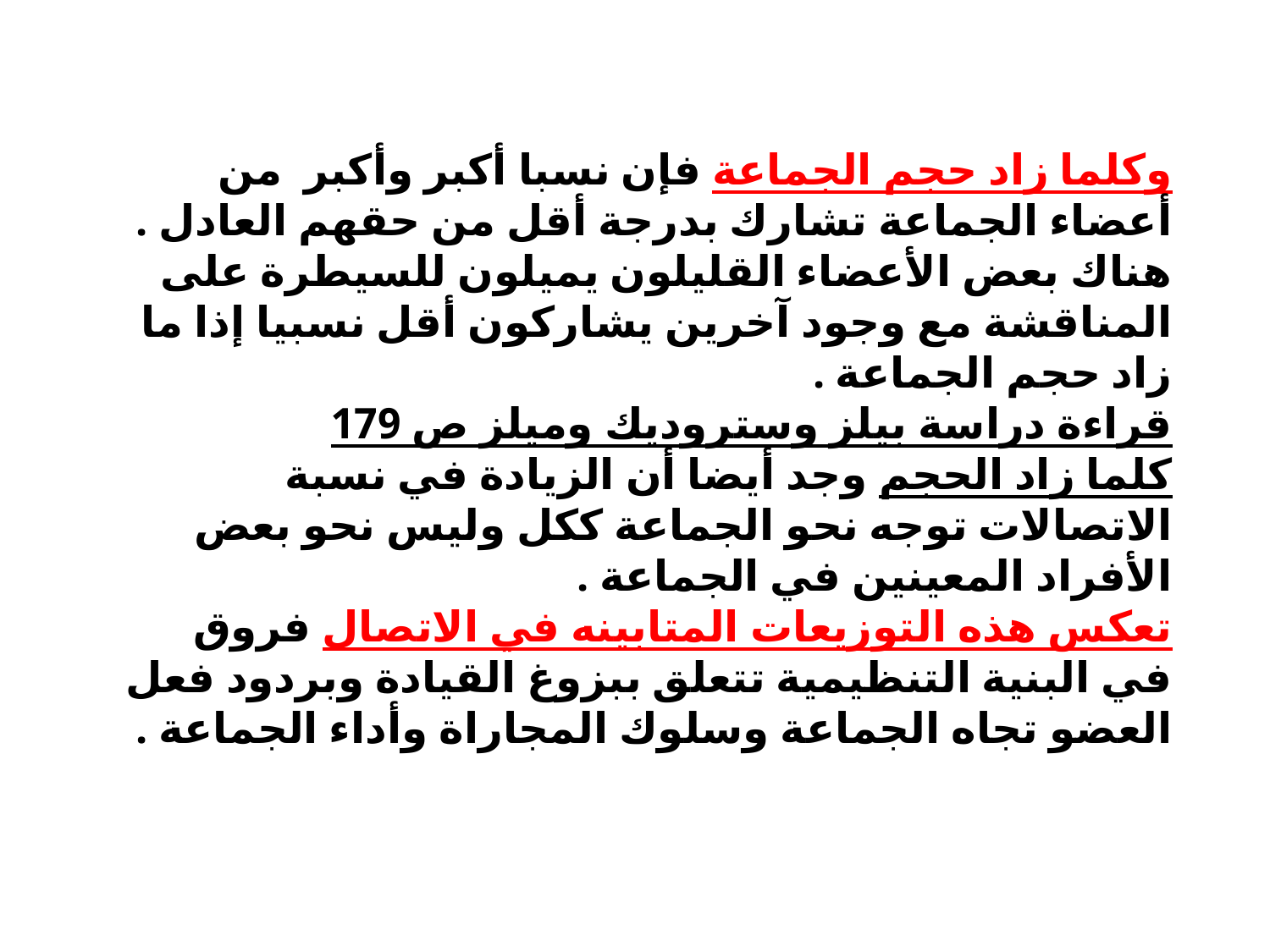

وكلما زاد حجم الجماعة فإن نسبا أكبر وأكبر  من أعضاء الجماعة تشارك بدرجة أقل من حقهم العادل .
هناك بعض الأعضاء القليلون يميلون للسيطرة على المناقشة مع وجود آخرين يشاركون أقل نسبيا إذا ما زاد حجم الجماعة .
قراءة دراسة بيلز وستروديك وميلز ص 179
كلما زاد الحجم وجد أيضا أن الزيادة في نسبة الاتصالات توجه نحو الجماعة ككل وليس نحو بعض الأفراد المعينين في الجماعة .
تعكس هذه التوزيعات المتابينه في الاتصال فروق في البنية التنظيمية تتعلق ببزوغ القيادة وبردود فعل العضو تجاه الجماعة وسلوك المجاراة وأداء الجماعة .